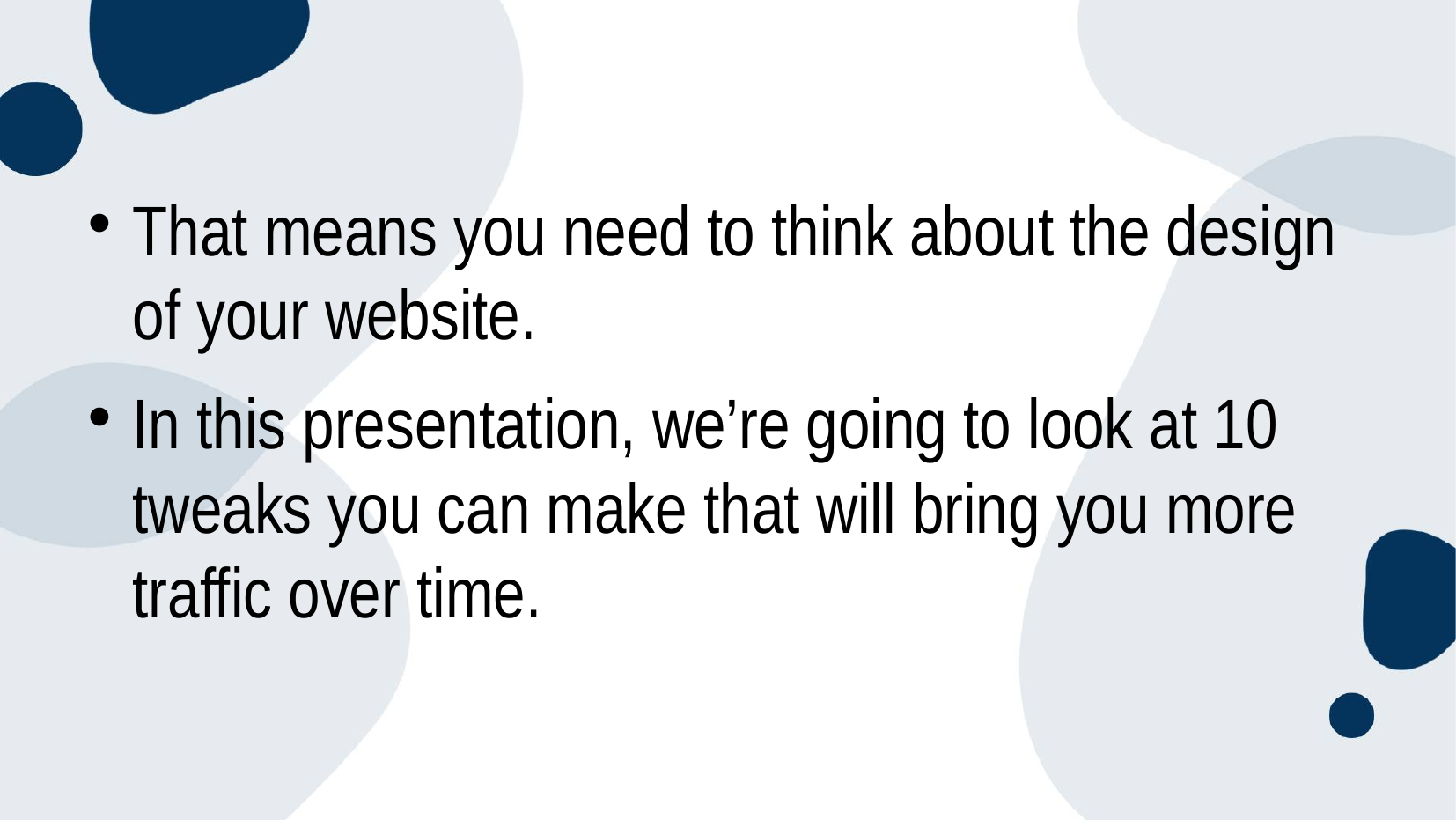

That means you need to think about the design of your website.
In this presentation, we’re going to look at 10 tweaks you can make that will bring you more traffic over time.